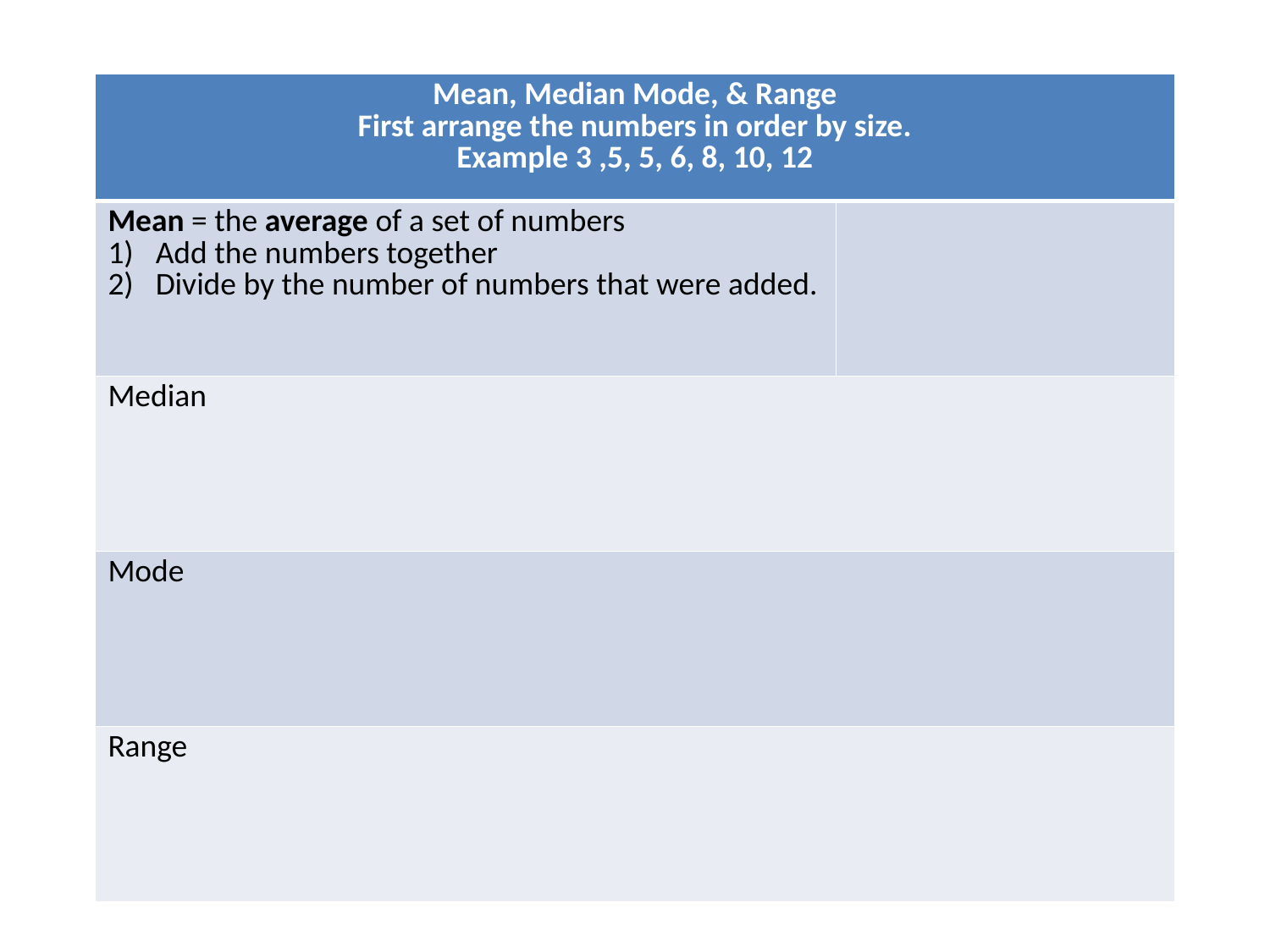

| Mean, Median Mode, & Range First arrange the numbers in order by size. Example 3 ,5, 5, 6, 8, 10, 12 |  |
| --- | --- |
| Mean = the average of a set of numbers Add the numbers together Divide by the number of numbers that were added. |  |
| Median |  |
| Mode |  |
| Range |  |